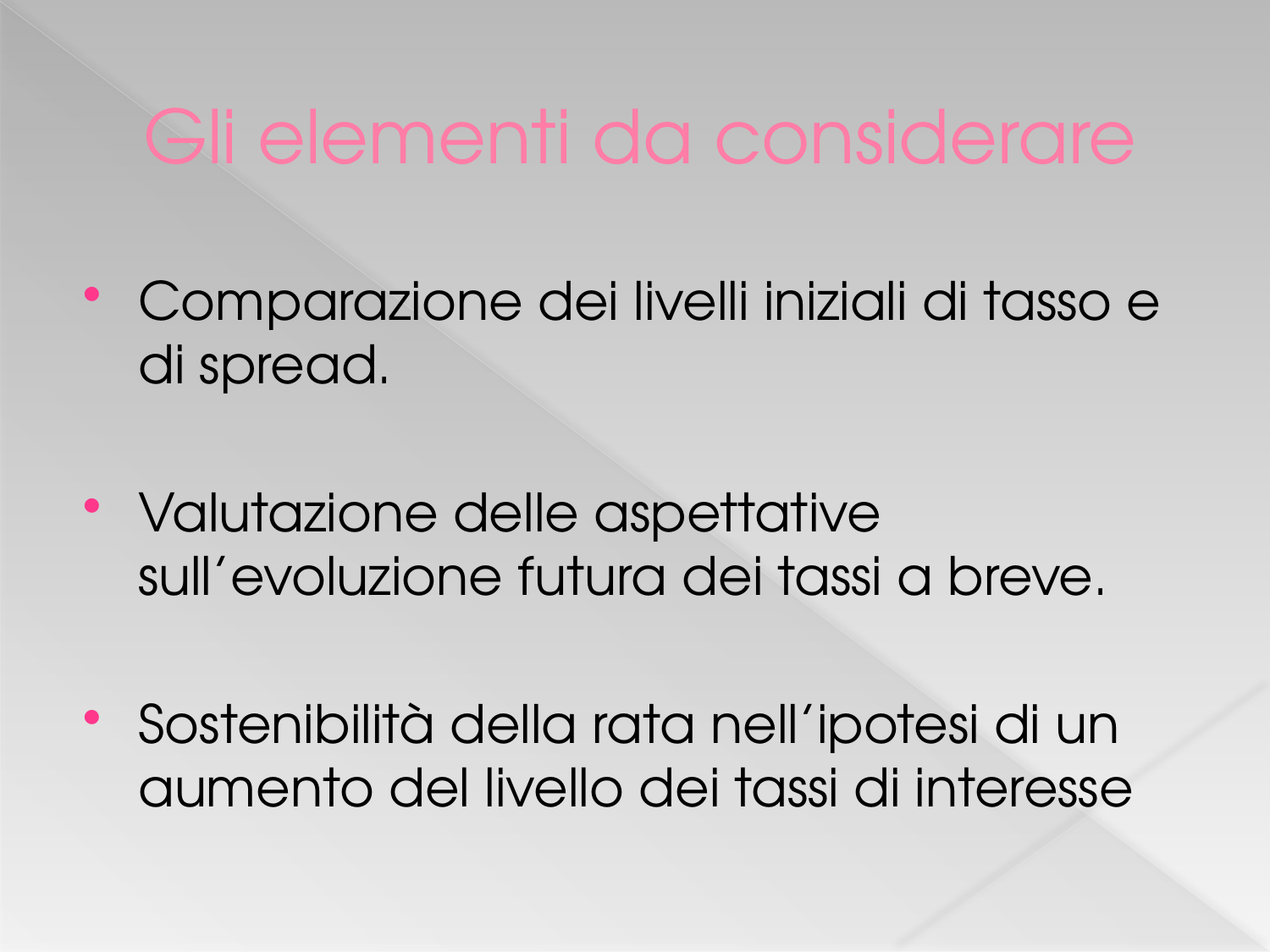

# Gli elementi da considerare
Comparazione dei livelli iniziali di tasso e di spread.

Valutazione delle aspettative sull’evoluzione futura dei tassi a breve.

Sostenibilità della rata nell’ipotesi di un aumento del livello dei tassi di interesse